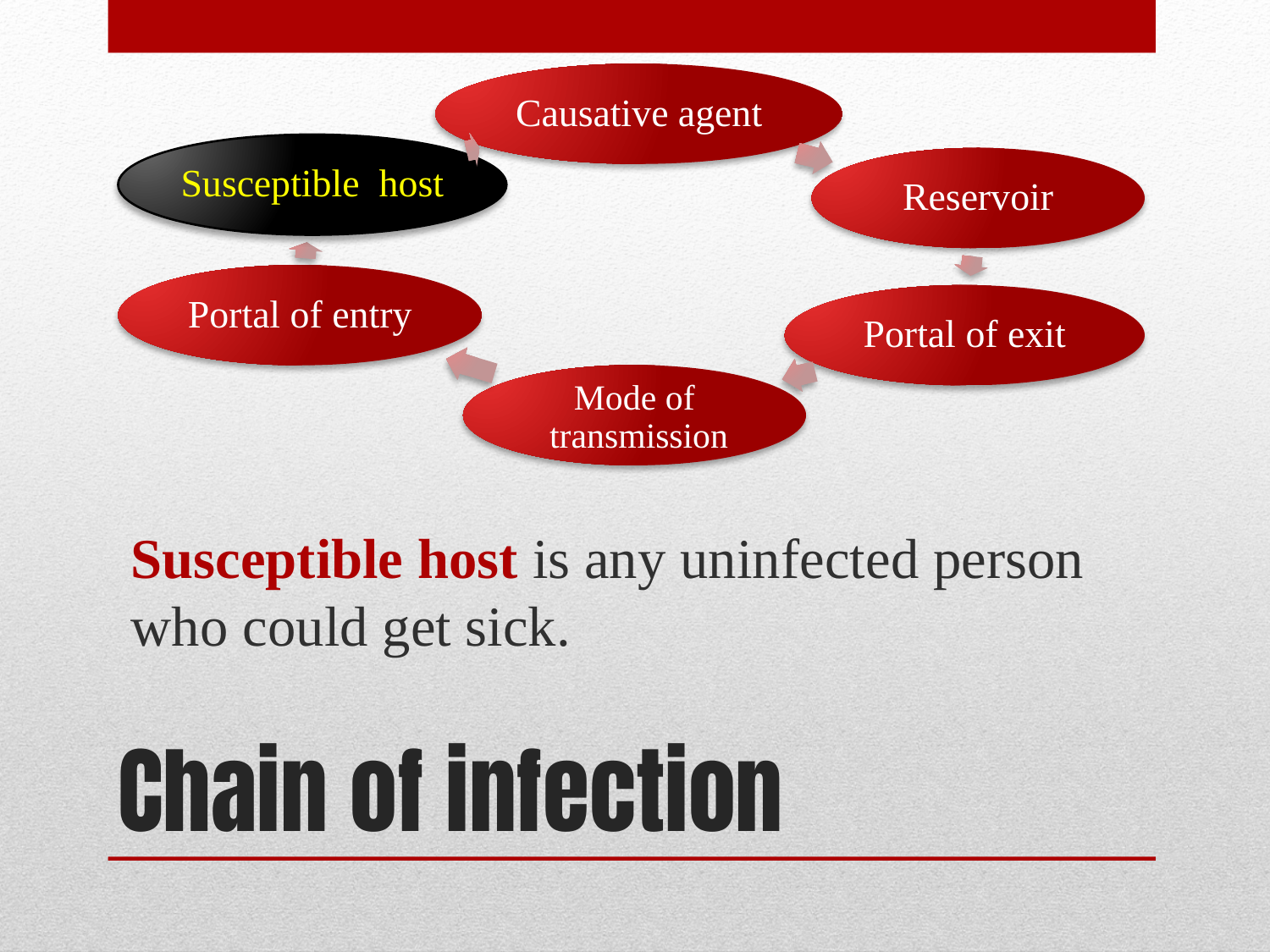

Causative agent

Reservoir

Portal of exit

Mode of
 transmission

Portal of entry

Susceptible  host

Susceptible host is any uninfected person who could get sick.
# Chain of infection